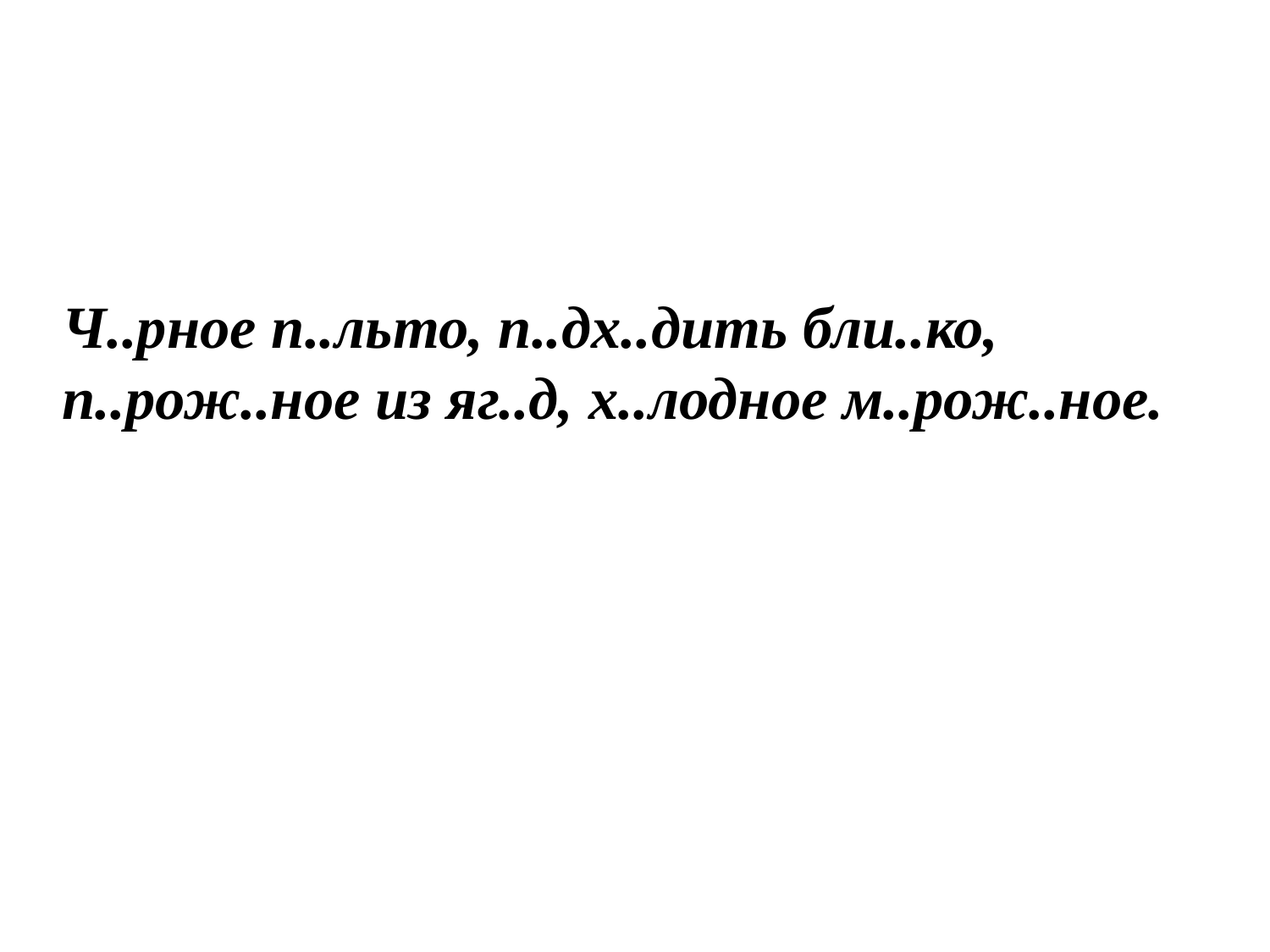

# Ч..рное п..льто, п..дх..дить бли..ко, п..рож..ное из яг..д, х..лодное м..рож..ное.